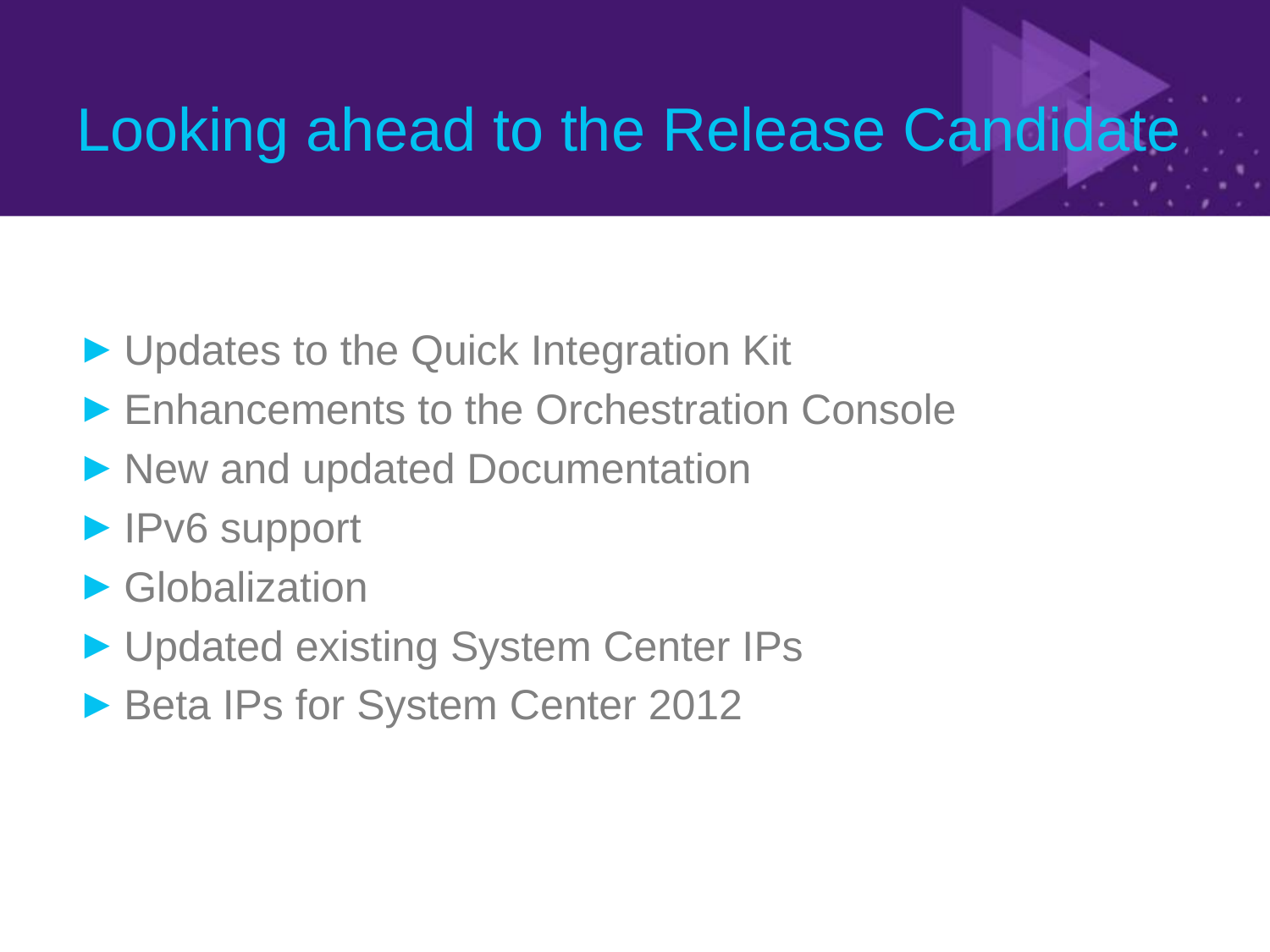

# Looking ahead to the Release Candidate
Updates to the Quick Integration Kit
Enhancements to the Orchestration Console
New and updated Documentation
IPv6 support
Globalization
Updated existing System Center IPs
Beta IPs for System Center 2012